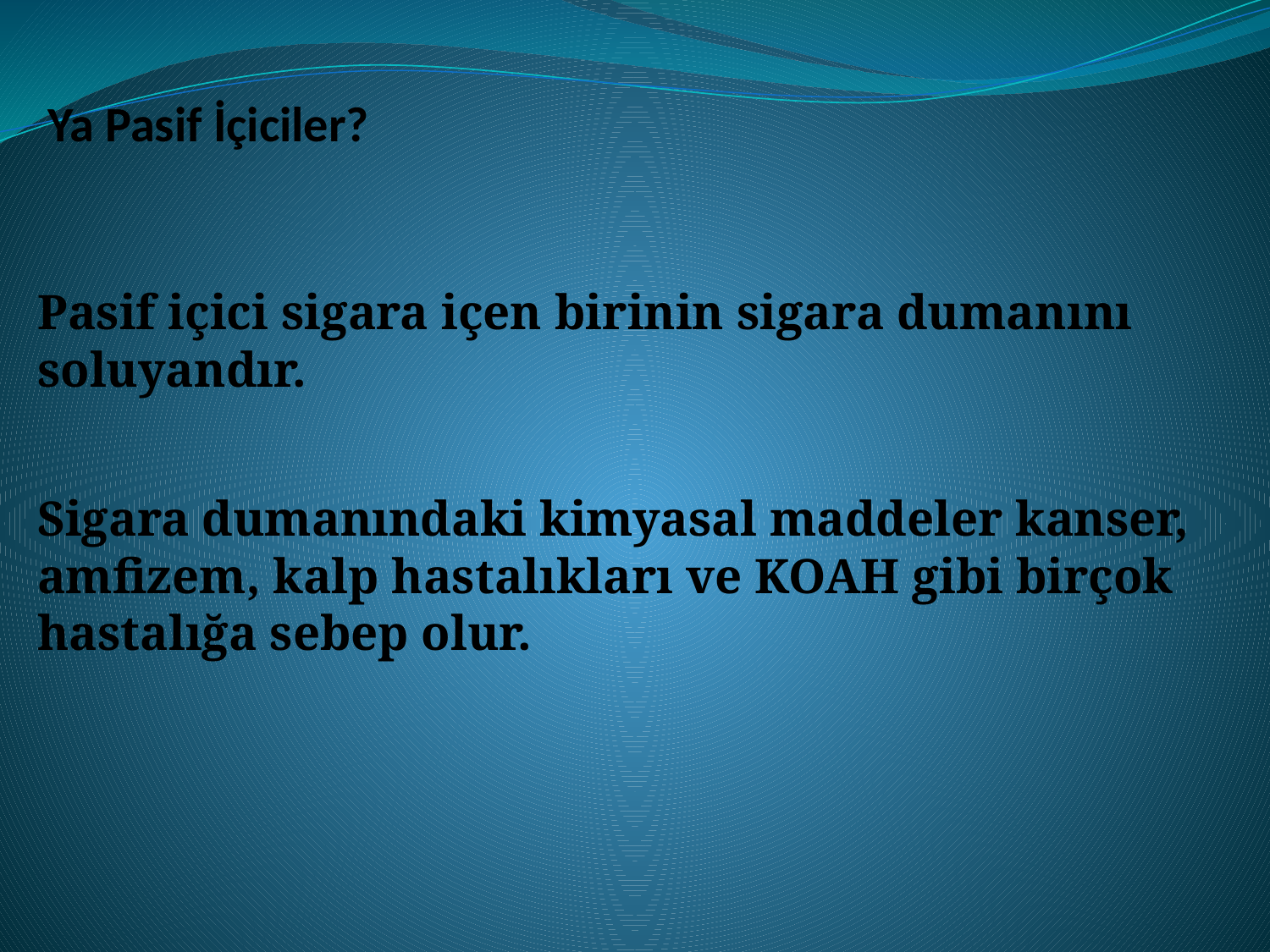

Ya Pasif İçiciler?
Pasif içici sigara içen birinin sigara dumanını soluyandır.

Sigara dumanındaki kimyasal maddeler kanser, amfizem, kalp hastalıkları ve KOAH gibi birçok hastalığa sebep olur.